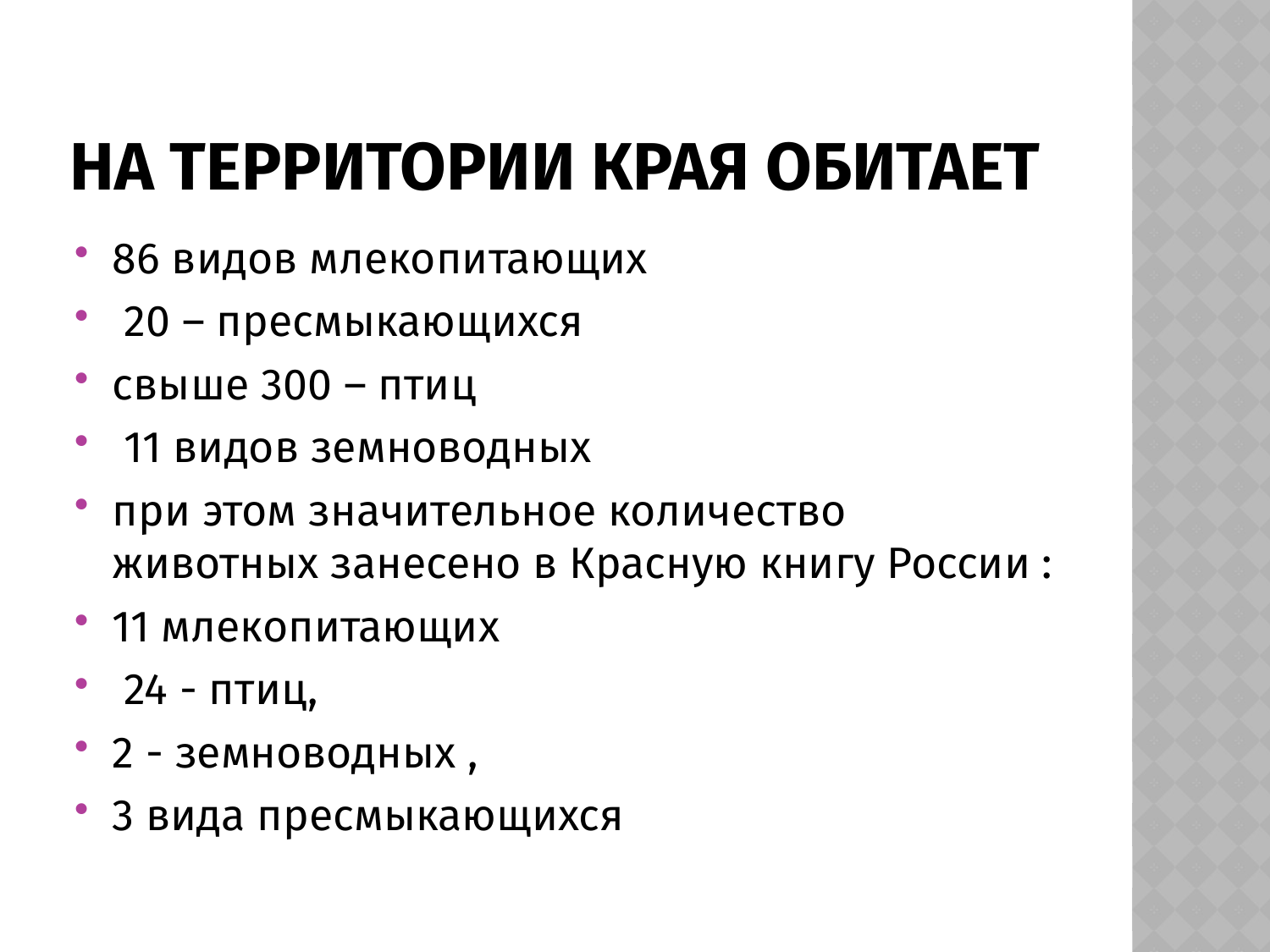

# На территории края обитает
86 видов млекопитающих
 20 – пресмыкающихся
свыше 300 – птиц
 11 видов земноводных
при этом значительное количество животных занесено в Красную книгу России :
11 млекопитающих
 24 - птиц,
2 - земноводных ,
3 вида пресмыкающихся